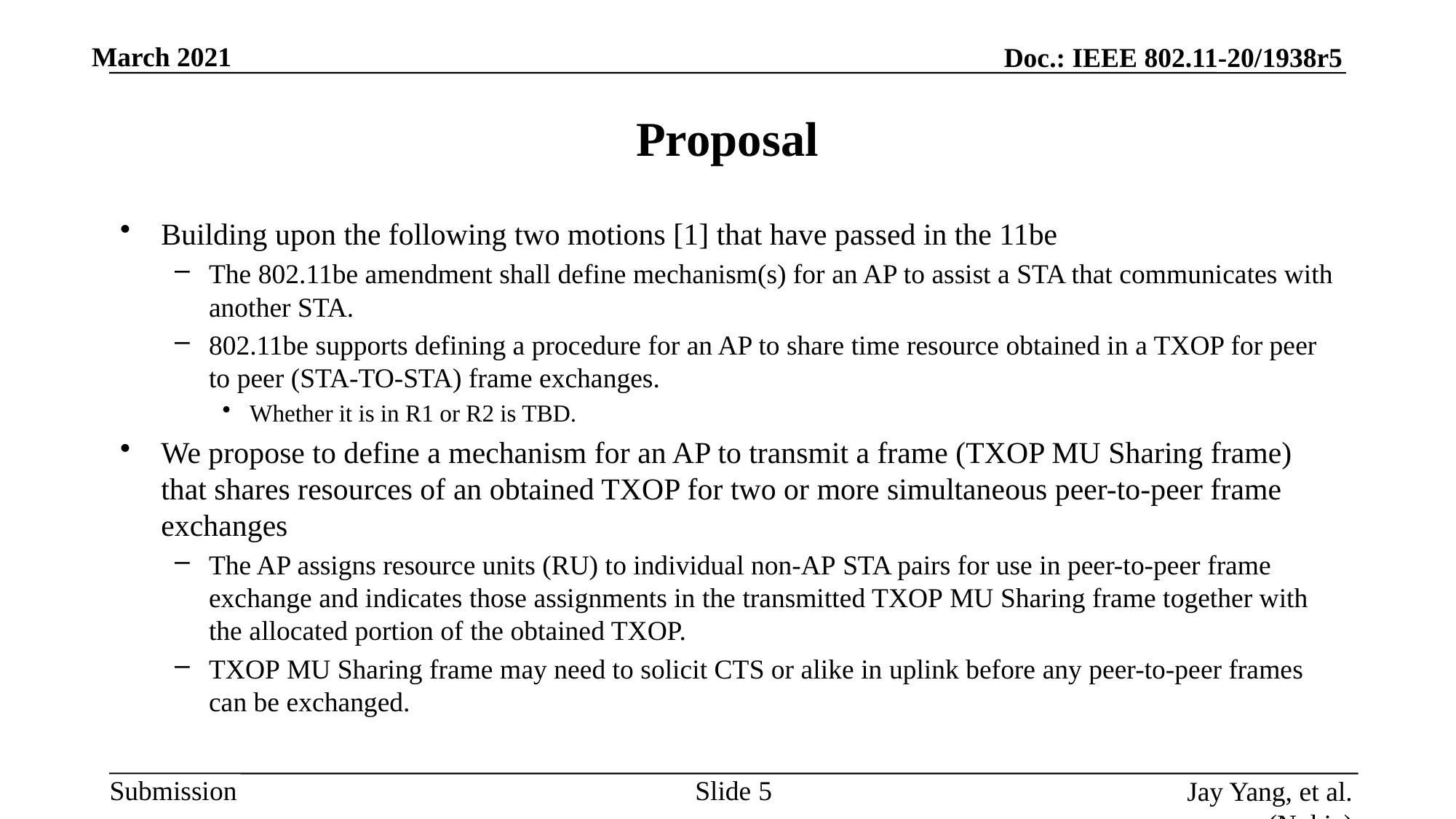

# Proposal
Building upon the following two motions [1] that have passed in the 11be
The 802.11be amendment shall define mechanism(s) for an AP to assist a STA that communicates with another STA.
802.11be supports defining a procedure for an AP to share time resource obtained in a TXOP for peer to peer (STA-TO-STA) frame exchanges.
Whether it is in R1 or R2 is TBD.
We propose to define a mechanism for an AP to transmit a frame (TXOP MU Sharing frame) that shares resources of an obtained TXOP for two or more simultaneous peer-to-peer frame exchanges
The AP assigns resource units (RU) to individual non-AP STA pairs for use in peer-to-peer frame exchange and indicates those assignments in the transmitted TXOP MU Sharing frame together with the allocated portion of the obtained TXOP.
TXOP MU Sharing frame may need to solicit CTS or alike in uplink before any peer-to-peer frames can be exchanged.

Slide 5
Jay Yang, et al. (Nokia)